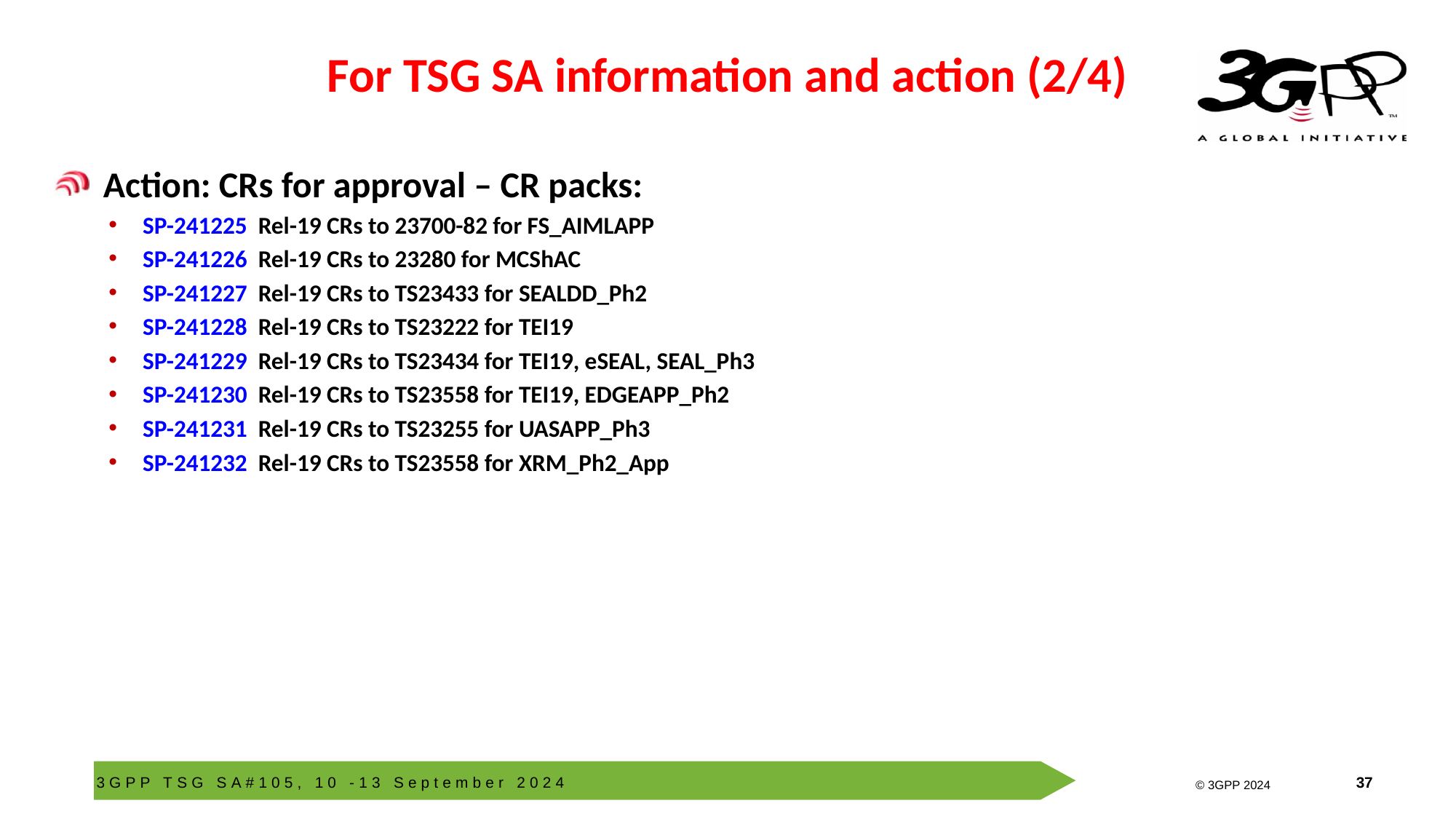

# For TSG SA information and action (2/4)
 Action: CRs for approval – CR packs:
SP-241225  Rel-19 CRs to 23700-82 for FS_AIMLAPP
SP-241226  Rel-19 CRs to 23280 for MCShAC
SP-241227  Rel-19 CRs to TS23433 for SEALDD_Ph2
SP-241228  Rel-19 CRs to TS23222 for TEI19
SP-241229  Rel-19 CRs to TS23434 for TEI19, eSEAL, SEAL_Ph3
SP-241230  Rel-19 CRs to TS23558 for TEI19, EDGEAPP_Ph2
SP-241231  Rel-19 CRs to TS23255 for UASAPP_Ph3
SP-241232  Rel-19 CRs to TS23558 for XRM_Ph2_App